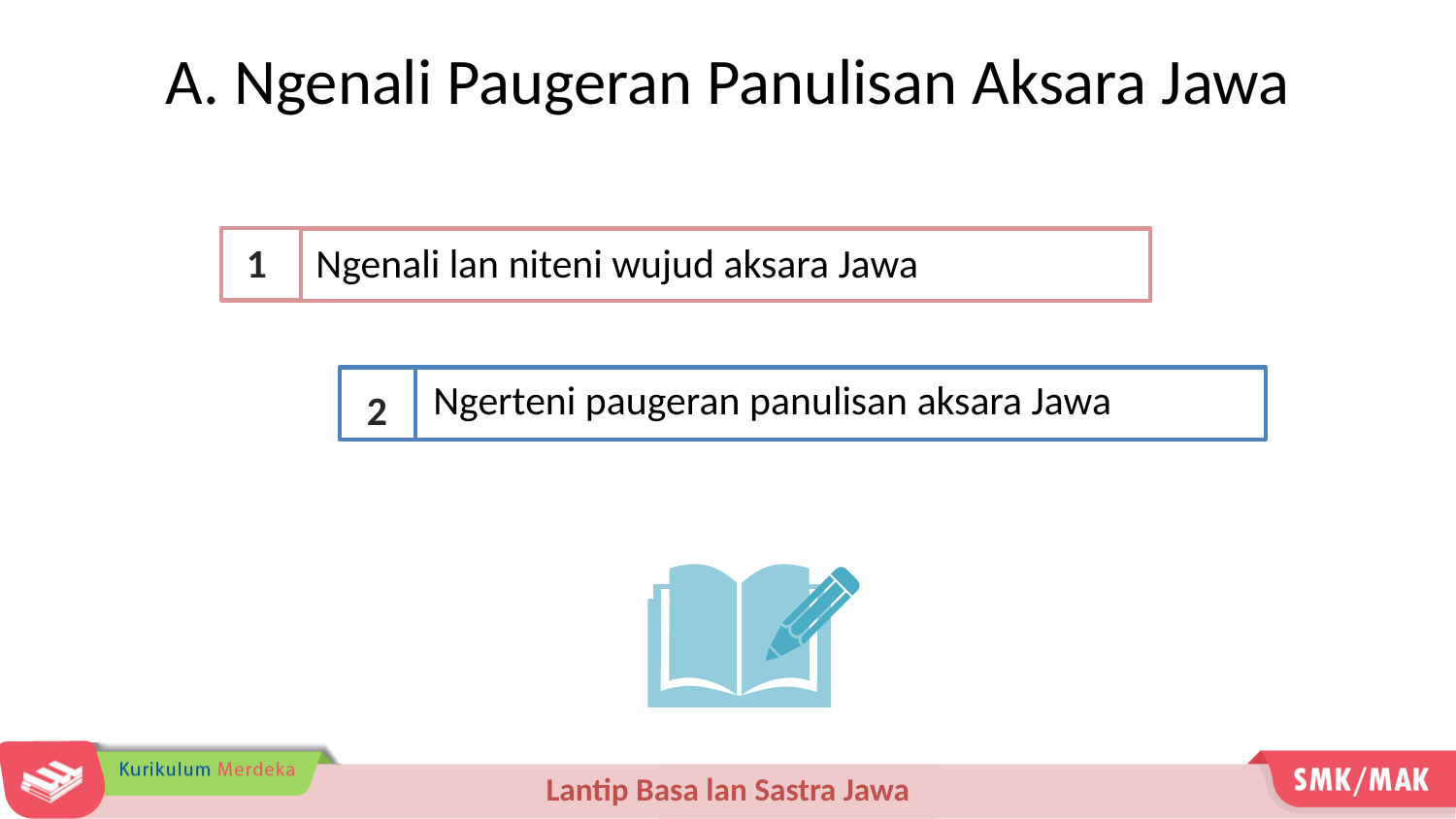

# A. Ngenali Paugeran Panulisan Aksara Jawa

Ngenali lan niteni wujud aksara Jawa
1

Ngerteni paugeran panulisan aksara Jawa
2